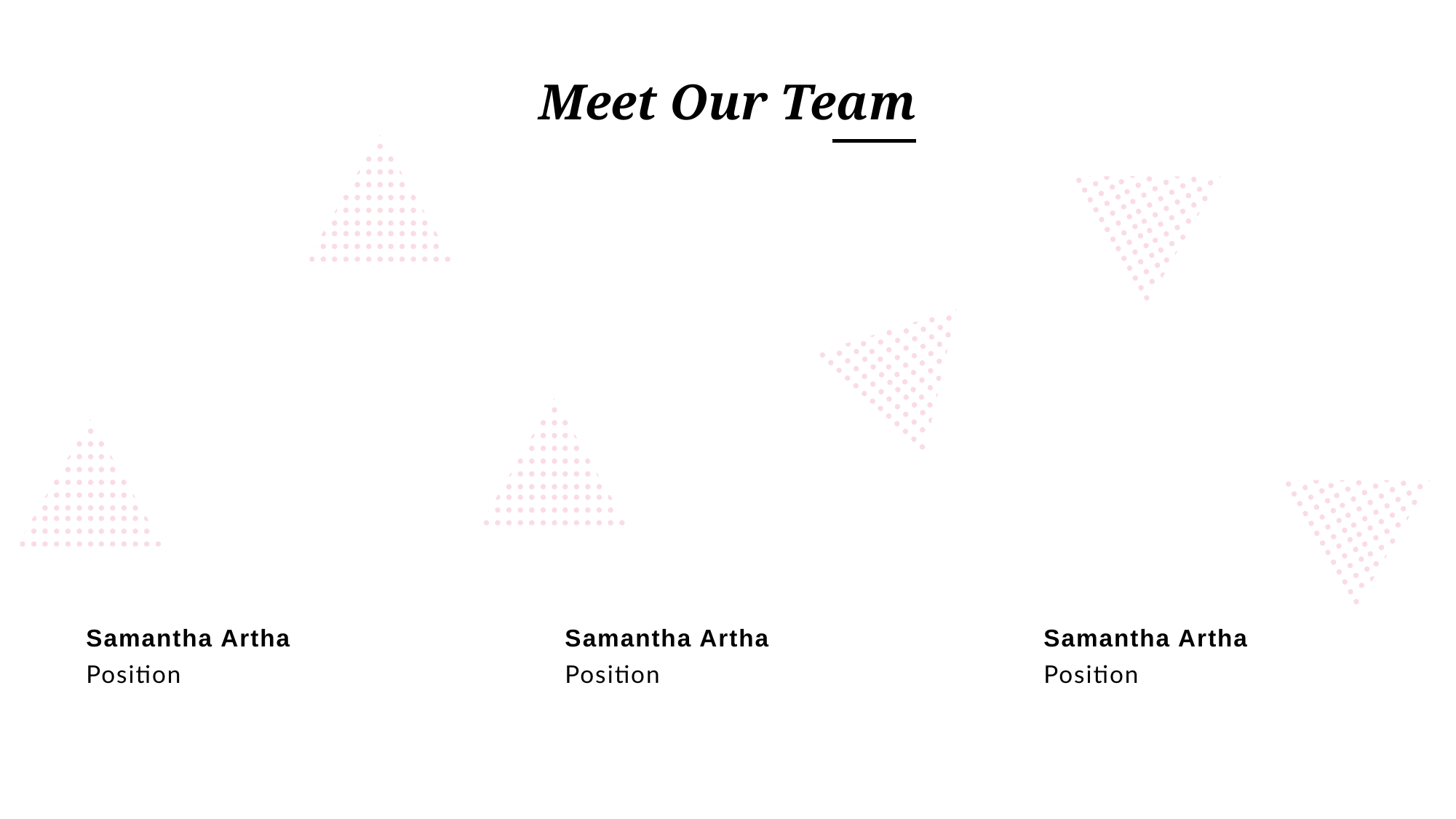

Meet Our Team

Samantha Artha
Samantha Artha
Samantha Artha
Position
Position
Position